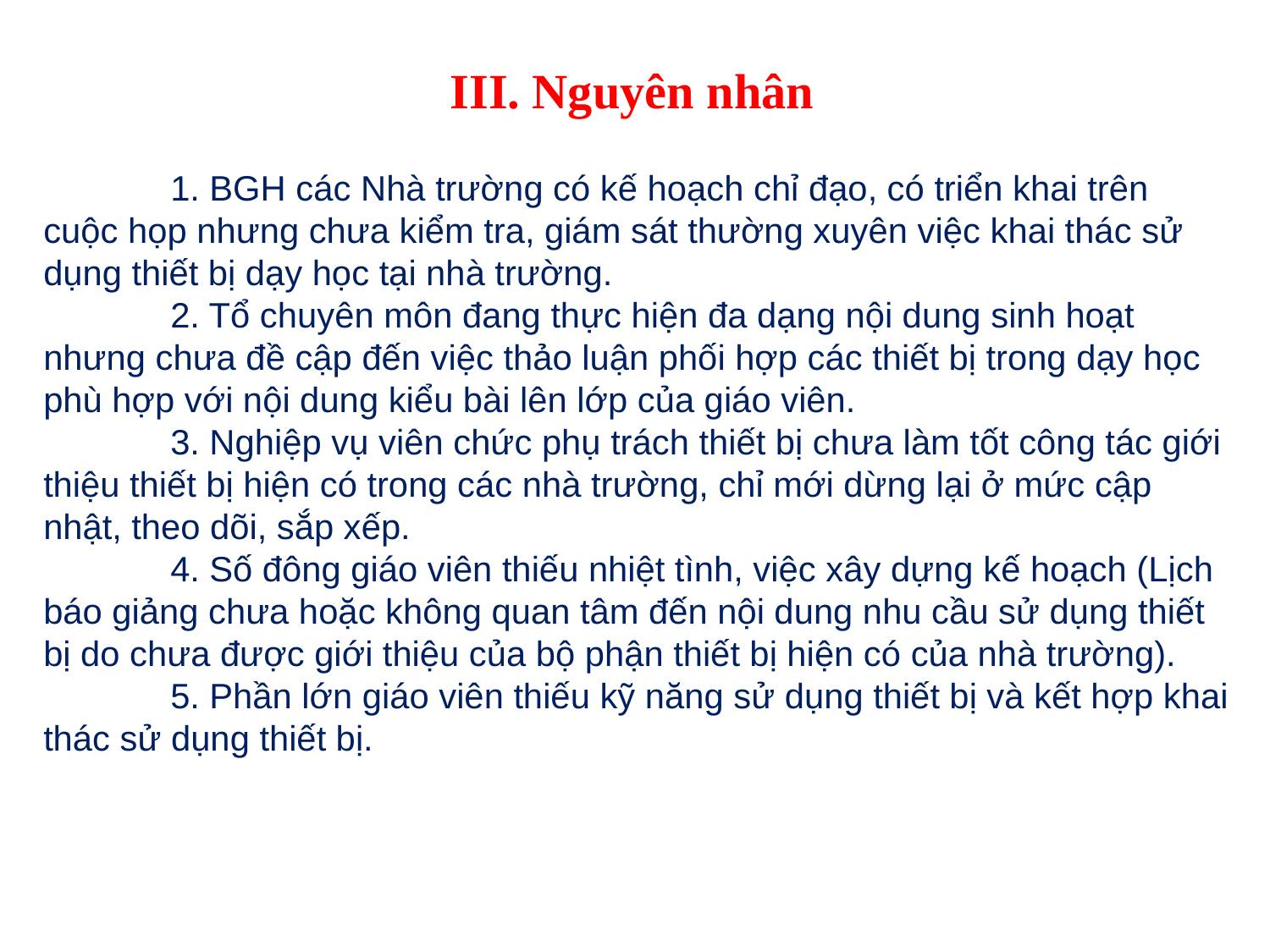

III. Nguyên nhân
	1. BGH các Nhà trường có kế hoạch chỉ đạo, có triển khai trên cuộc họp nhưng chưa kiểm tra, giám sát thường xuyên việc khai thác sử dụng thiết bị dạy học tại nhà trường.
	2. Tổ chuyên môn đang thực hiện đa dạng nội dung sinh hoạt nhưng chưa đề cập đến việc thảo luận phối hợp các thiết bị trong dạy học phù hợp với nội dung kiểu bài lên lớp của giáo viên.
	3. Nghiệp vụ viên chức phụ trách thiết bị chưa làm tốt công tác giới thiệu thiết bị hiện có trong các nhà trường, chỉ mới dừng lại ở mức cập nhật, theo dõi, sắp xếp.
	4. Số đông giáo viên thiếu nhiệt tình, việc xây dựng kế hoạch (Lịch báo giảng chưa hoặc không quan tâm đến nội dung nhu cầu sử dụng thiết bị do chưa được giới thiệu của bộ phận thiết bị hiện có của nhà trường).
	5. Phần lớn giáo viên thiếu kỹ năng sử dụng thiết bị và kết hợp khai thác sử dụng thiết bị.